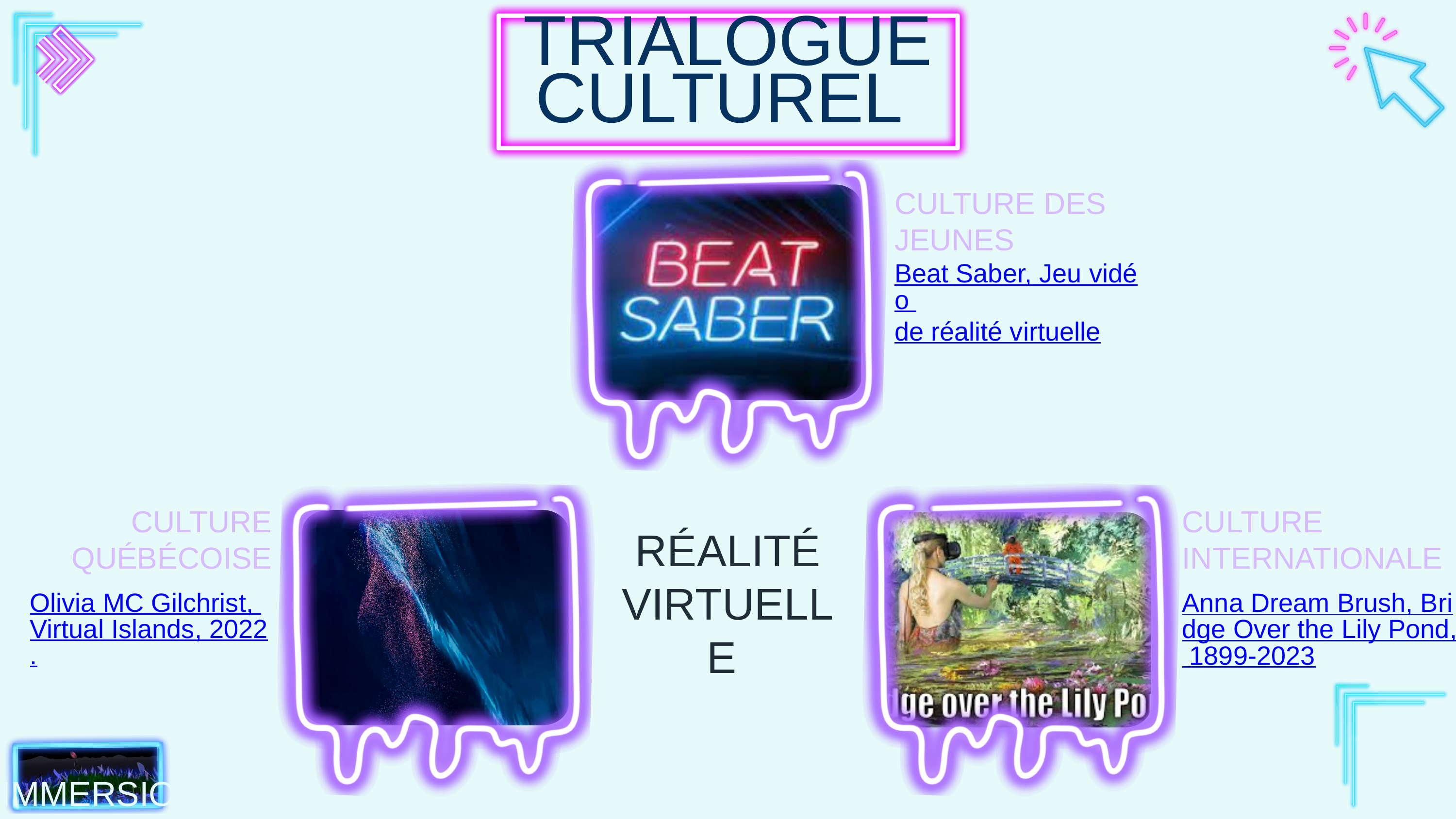

TRIALOGUE CULTUREL

CULTURE DES JEUNES

Beat Saber, Jeu vidéo
de réalité virtuelle

CULTURE INTERNATIONALE
CULTURE QUÉBÉCOISE

RÉALITÉ VIRTUELLE
Olivia MC Gilchrist, Virtual Islands, 2022.
Anna Dream Brush, Bridge Over the Lily Pond, 1899-2023

IMMERSION